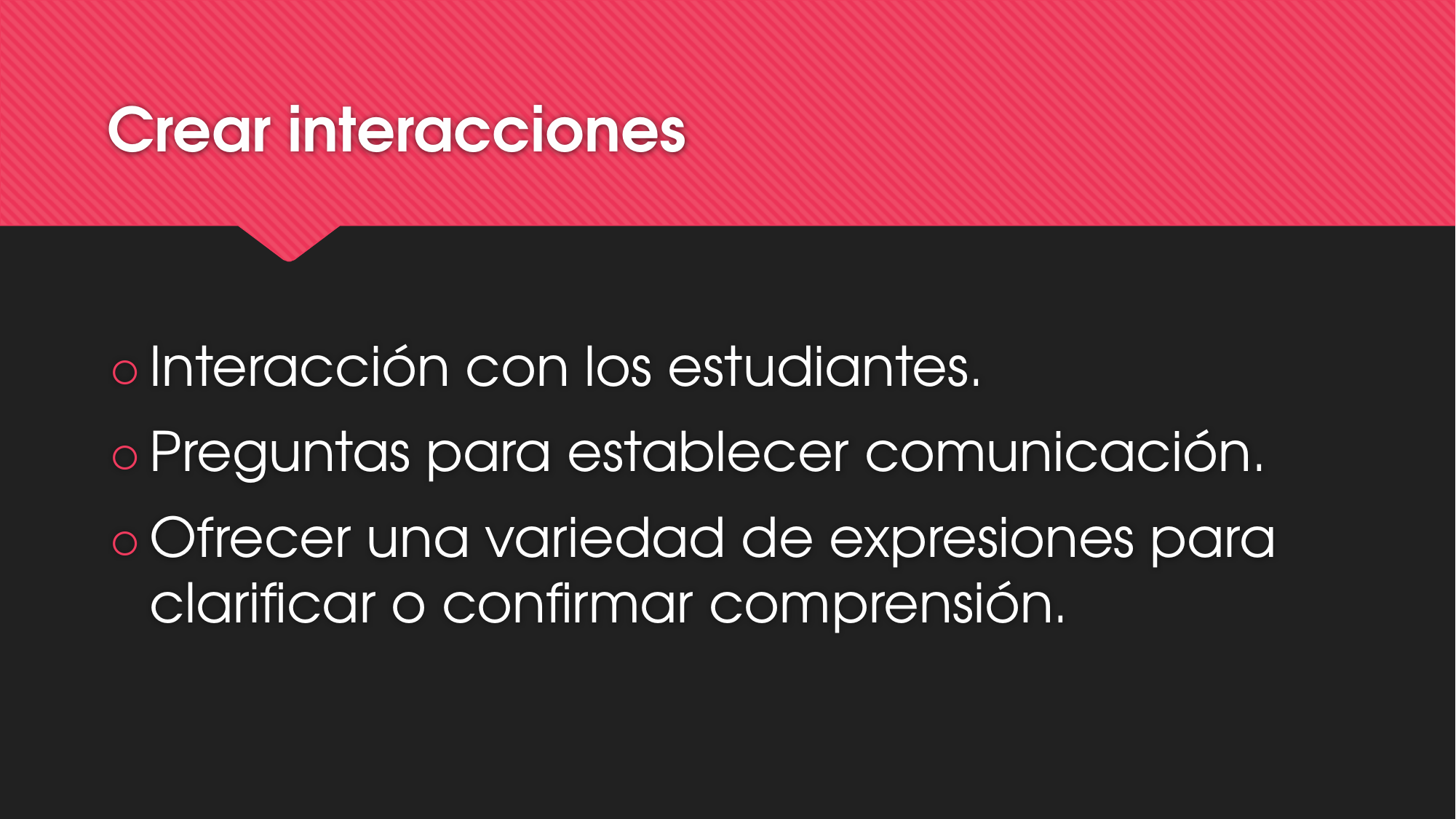

# Crear interacciones
Interacción con los estudiantes.
Preguntas para establecer comunicación.
Ofrecer una variedad de expresiones para clarificar o confirmar comprensión.